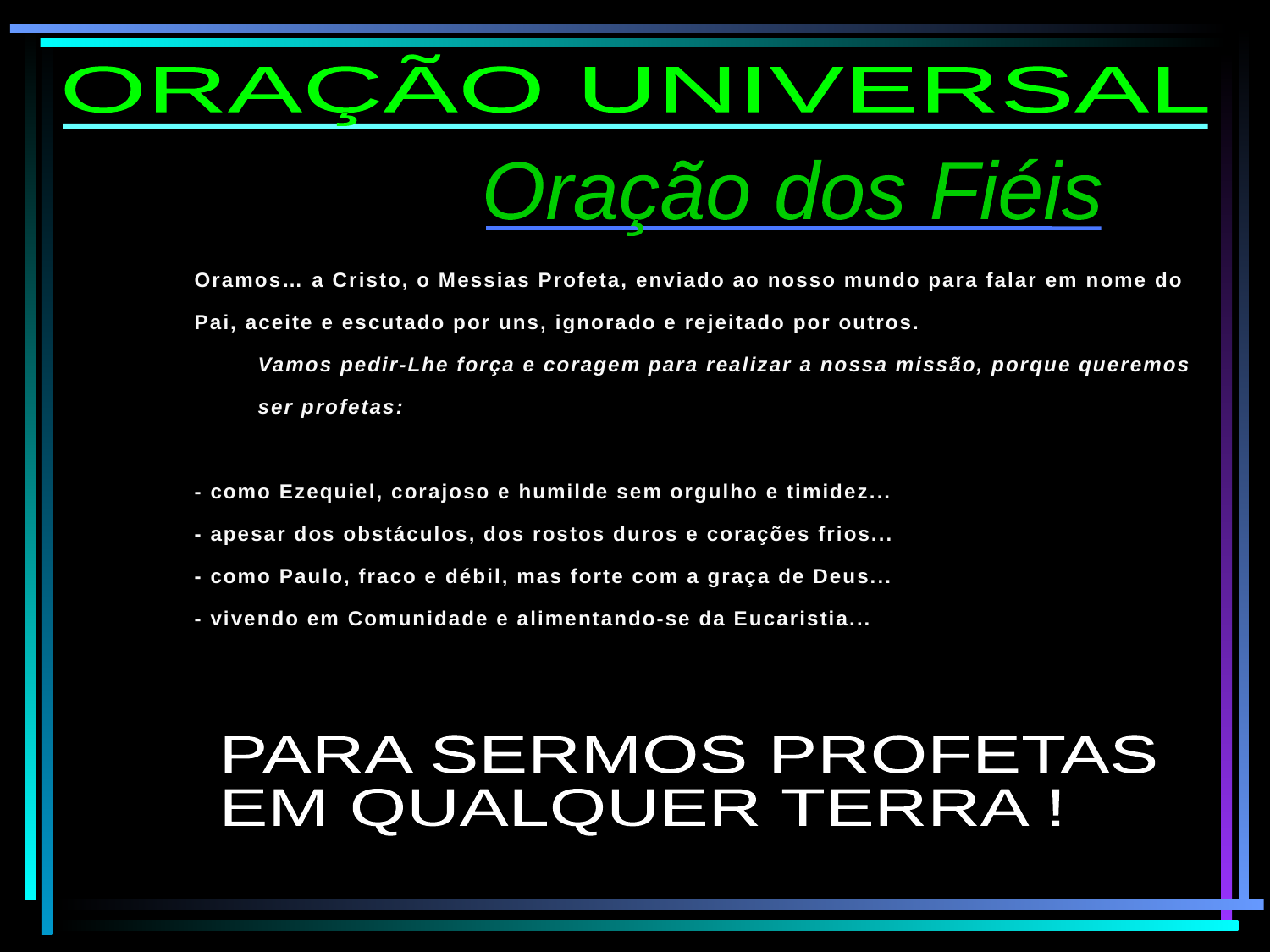

ORAÇÃO UNIVERSAL

Oração dos Fiéis

Oramos… a Cristo, o Messias Profeta, enviado ao nosso mundo para falar em nome do Pai, aceite e escutado por uns, ignorado e rejeitado por outros.
Vamos pedir-Lhe força e coragem para realizar a nossa missão, porque queremos ser profetas:

- como Ezequiel, corajoso e humilde sem orgulho e timidez...
- apesar dos obstáculos, dos rostos duros e corações frios...
- como Paulo, fraco e débil, mas forte com a graça de Deus...
- vivendo em Comunidade e alimentando-se da Eucaristia...
PARA SERMOS PROFETAS
EM QUALQUER TERRA !